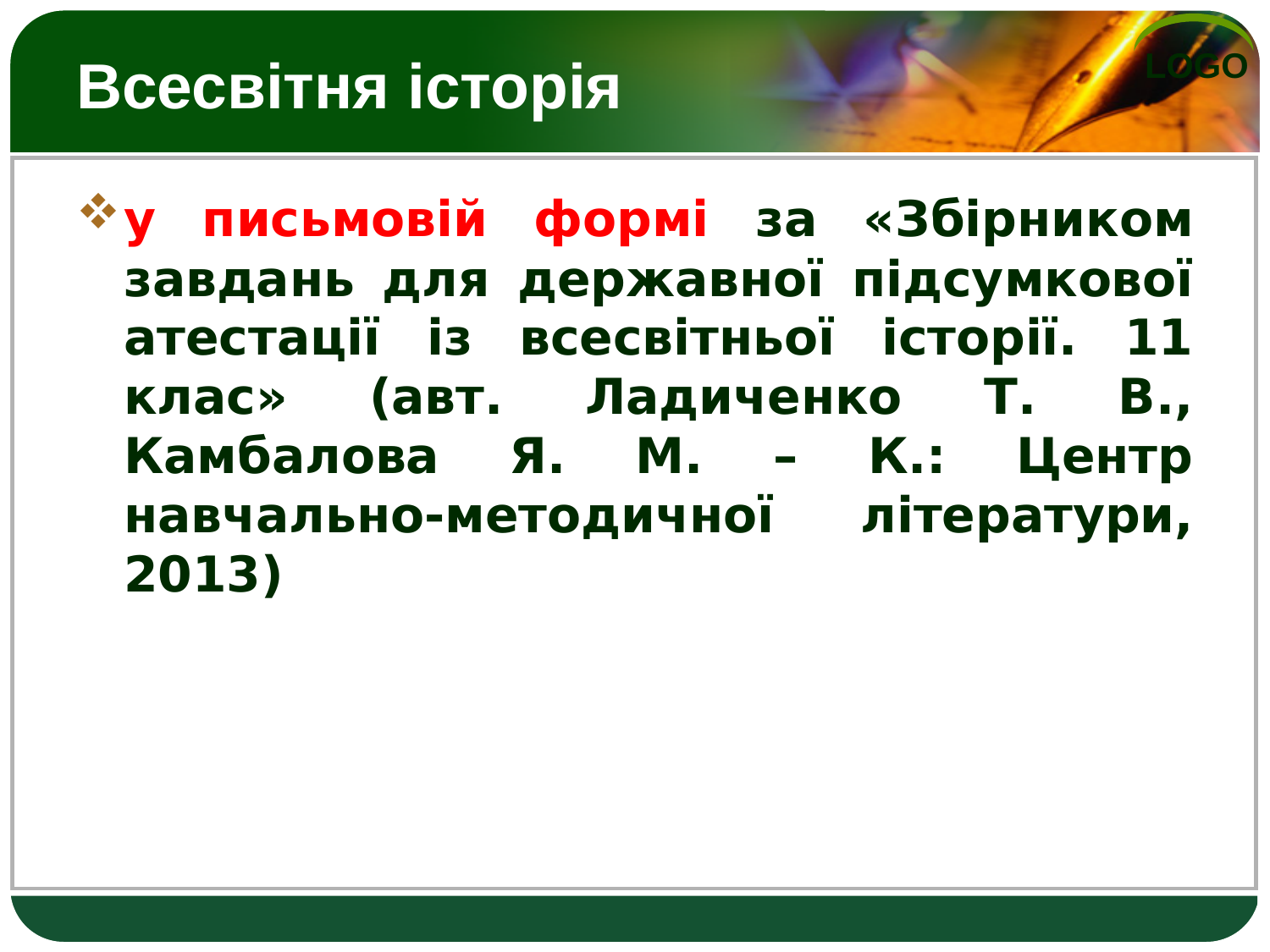

# Всесвітня історія
у письмовій формі за «Збірником завдань для державної підсумкової атестації із всесвітньої історії. 11 клас» (авт. Ладиченко Т. В., Камбалова Я. М. – К.: Центр навчально-методичної літератури, 2013)